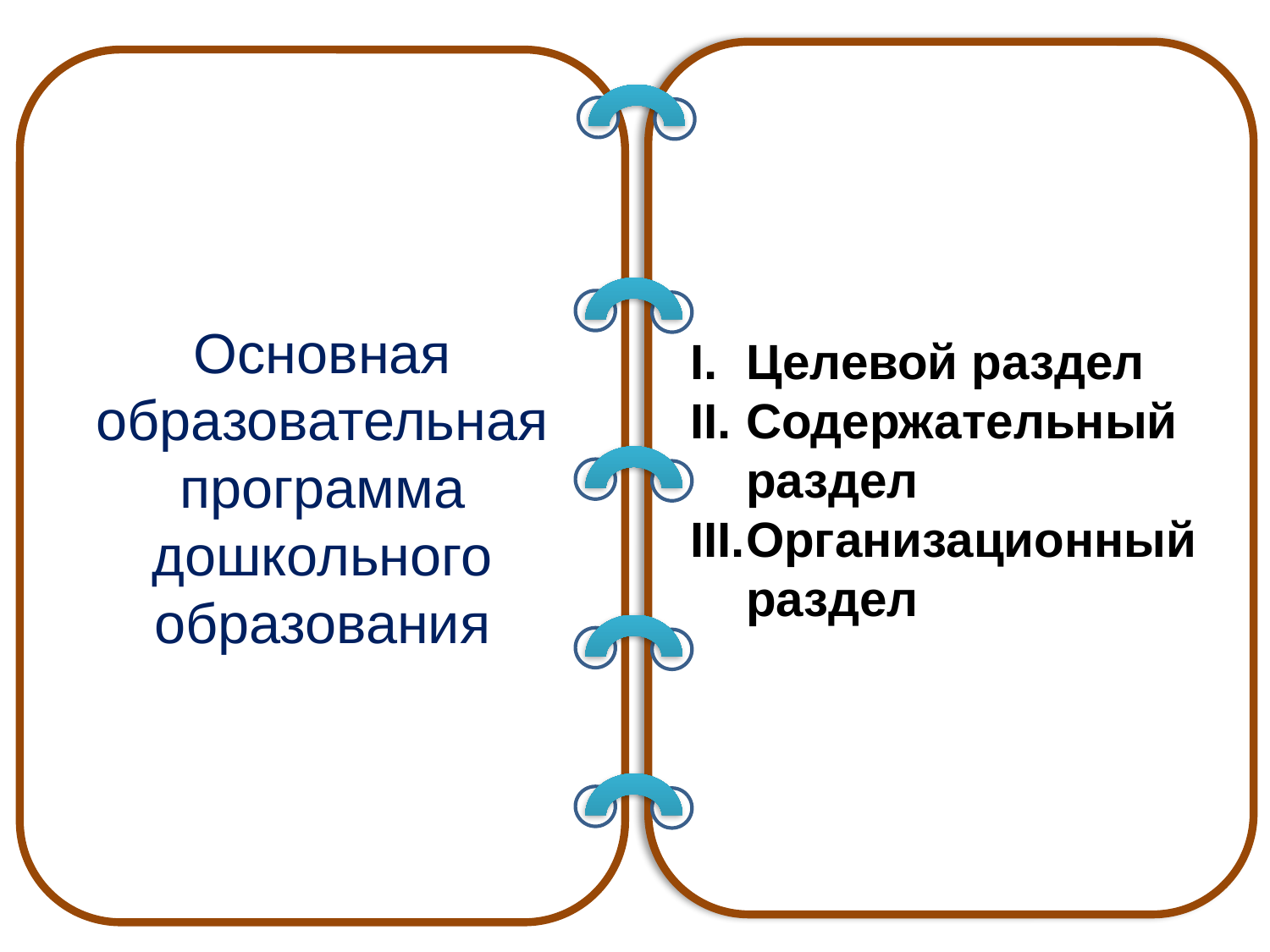

Целевой раздел
Содержательный раздел
Организационный раздел
Основная образовательная программа дошкольного образования